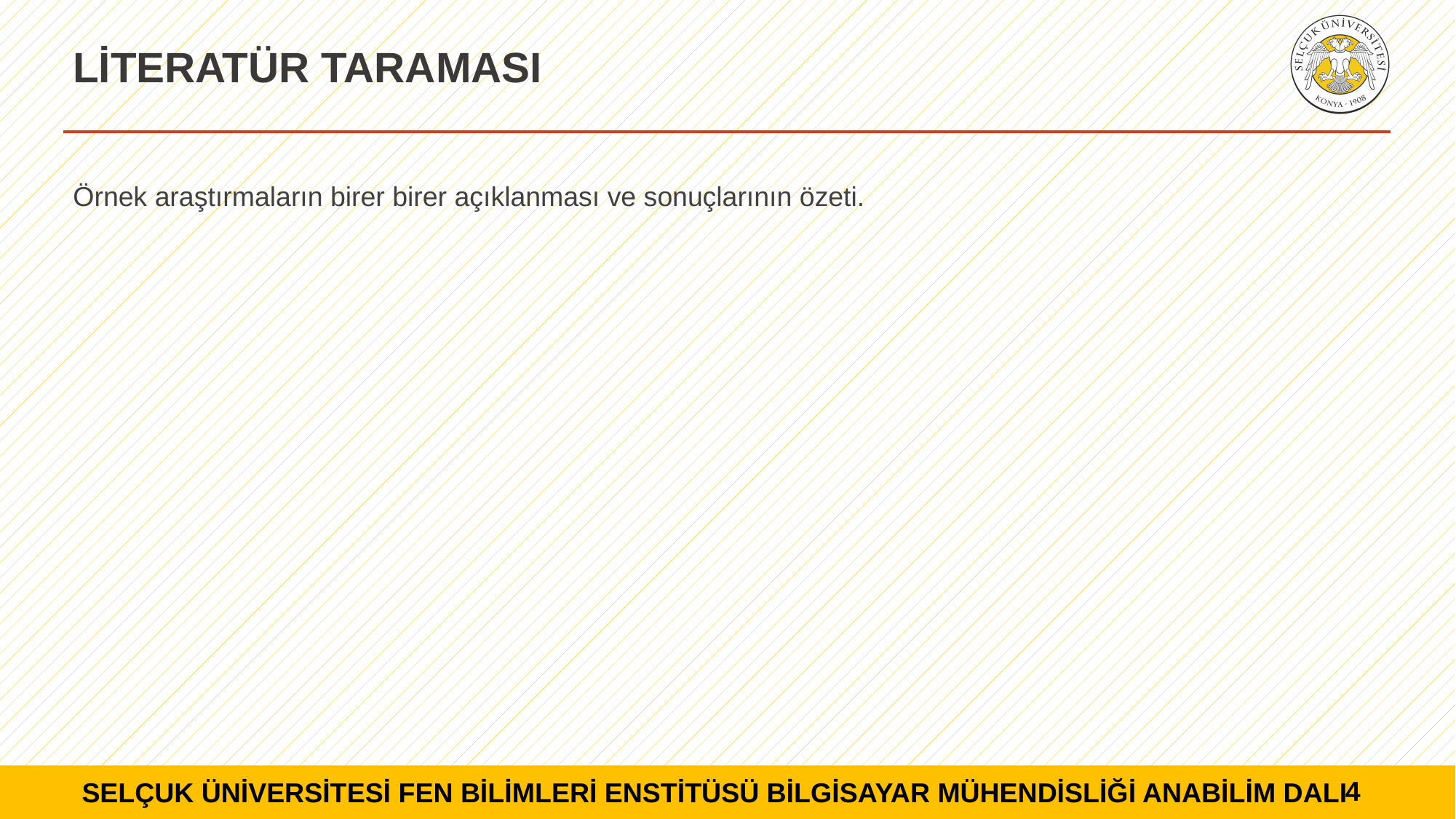

# LİTERATÜR TARAMASI
Örnek araştırmaların birer birer açıklanması ve sonuçlarının özeti.
4